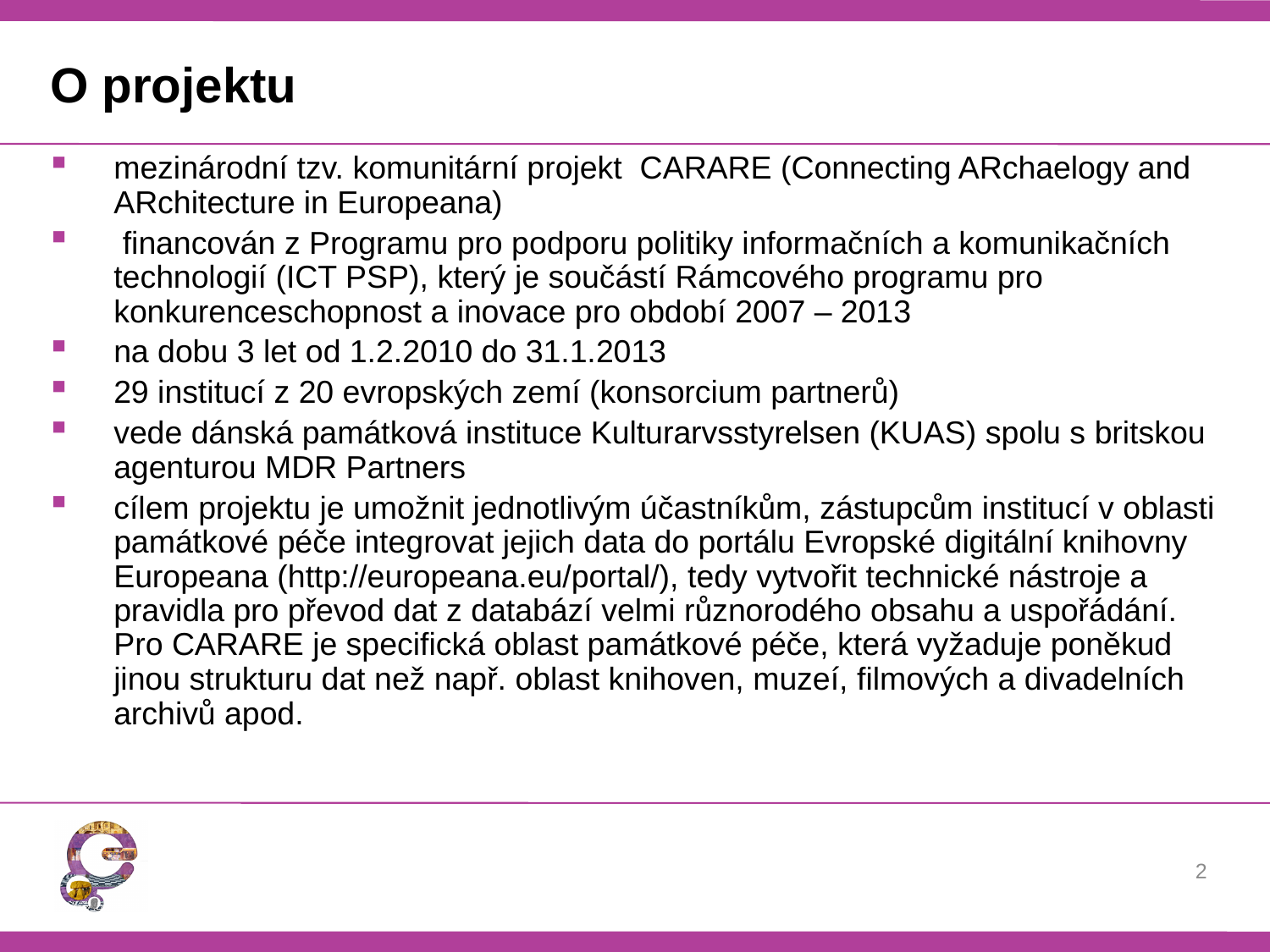

# O projektu
mezinárodní tzv. komunitární projekt  CARARE (Connecting ARchaelogy and ARchitecture in Europeana)
 financován z Programu pro podporu politiky informačních a komunikačních technologií (ICT PSP), který je součástí Rámcového programu pro konkurenceschopnost a inovace pro období 2007 – 2013
na dobu 3 let od 1.2.2010 do 31.1.2013
29 institucí z 20 evropských zemí (konsorcium partnerů)
vede dánská památková instituce Kulturarvsstyrelsen (KUAS) spolu s britskou agenturou MDR Partners
cílem projektu je umožnit jednotlivým účastníkům, zástupcům institucí v oblasti památkové péče integrovat jejich data do portálu Evropské digitální knihovny Europeana (http://europeana.eu/portal/), tedy vytvořit technické nástroje a pravidla pro převod dat z databází velmi různorodého obsahu a uspořádání. Pro CARARE je specifická oblast památkové péče, která vyžaduje poněkud jinou strukturu dat než např. oblast knihoven, muzeí, filmových a divadelních archivů apod.

2